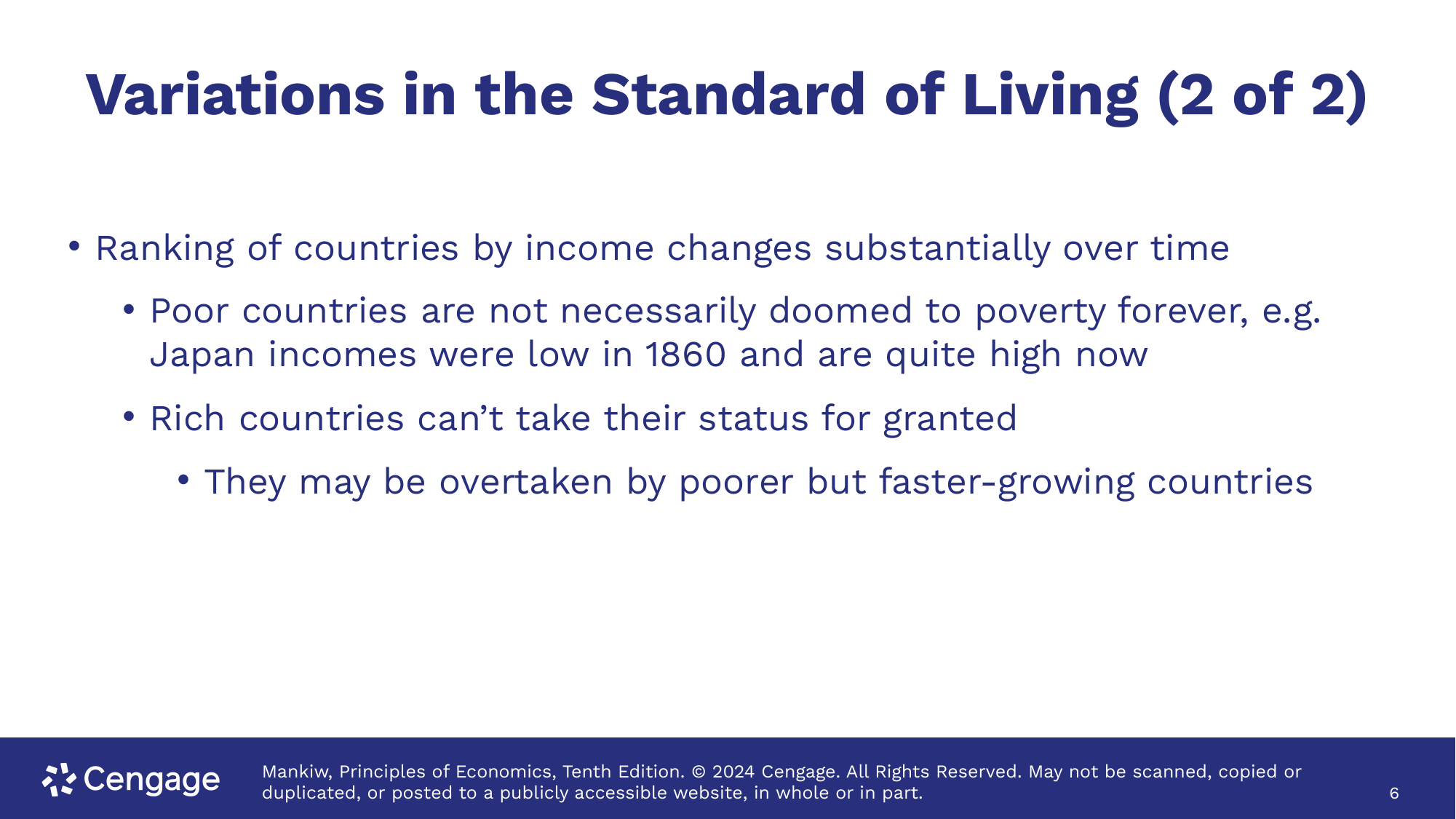

# Variations in the Standard of Living (2 of 2)
Ranking of countries by income changes substantially over time
Poor countries are not necessarily doomed to poverty forever, e.g. Japan incomes were low in 1860 and are quite high now
Rich countries can’t take their status for granted
They may be overtaken by poorer but faster-growing countries